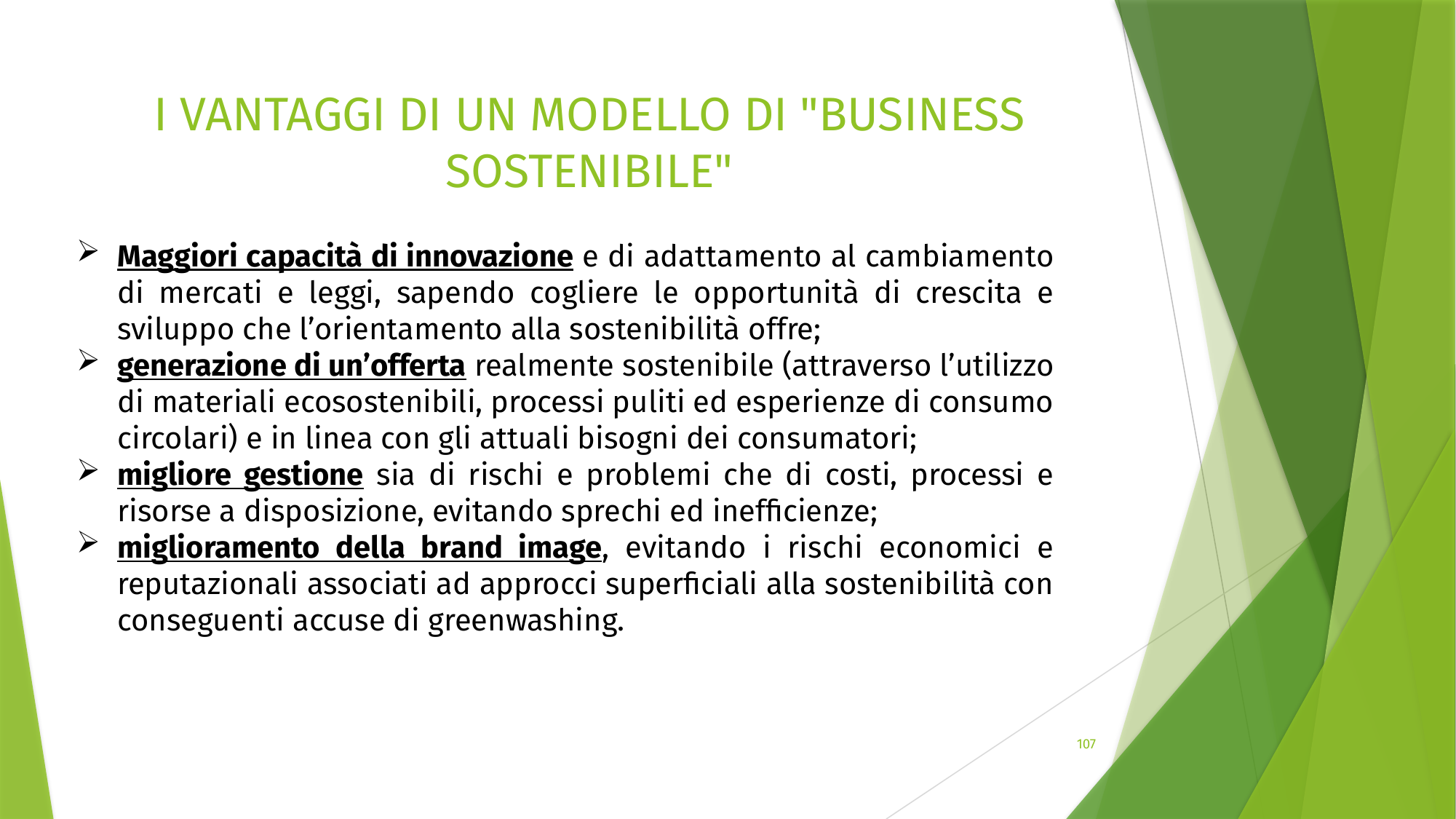

# I VANTAGGI DI UN MODELLO DI "BUSINESS SOSTENIBILE"
Maggiori capacità di innovazione e di adattamento al cambiamento di mercati e leggi, sapendo cogliere le opportunità di crescita e sviluppo che l’orientamento alla sostenibilità offre;
generazione di un’offerta realmente sostenibile (attraverso l’utilizzo di materiali ecosostenibili, processi puliti ed esperienze di consumo circolari) e in linea con gli attuali bisogni dei consumatori;
migliore gestione sia di rischi e problemi che di costi, processi e risorse a disposizione, evitando sprechi ed inefficienze;
miglioramento della brand image, evitando i rischi economici e reputazionali associati ad approcci superficiali alla sostenibilità con conseguenti accuse di greenwashing.
107